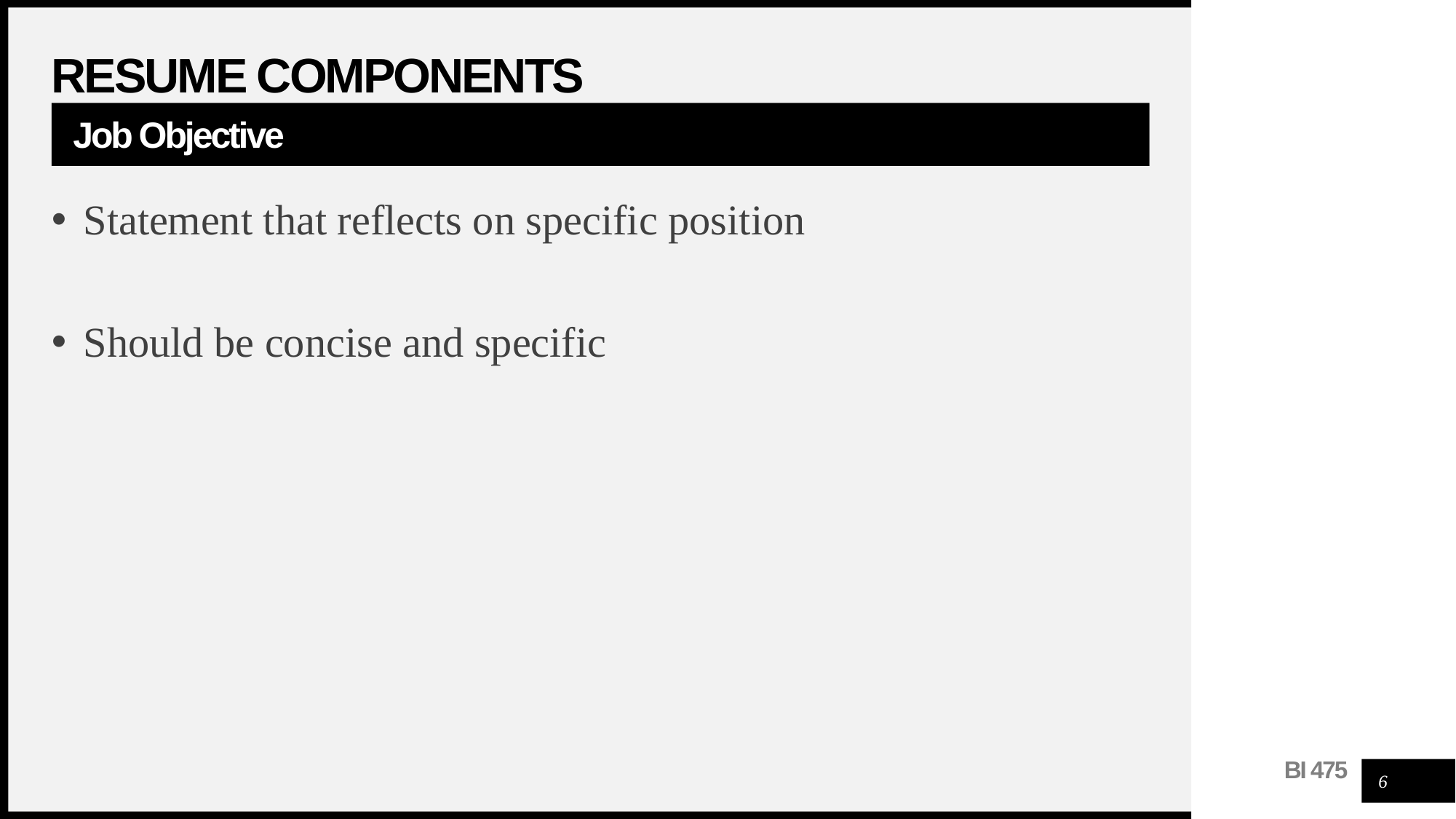

# Resume Components
Job Objective
Statement that reflects on specific position

Should be concise and specific

6